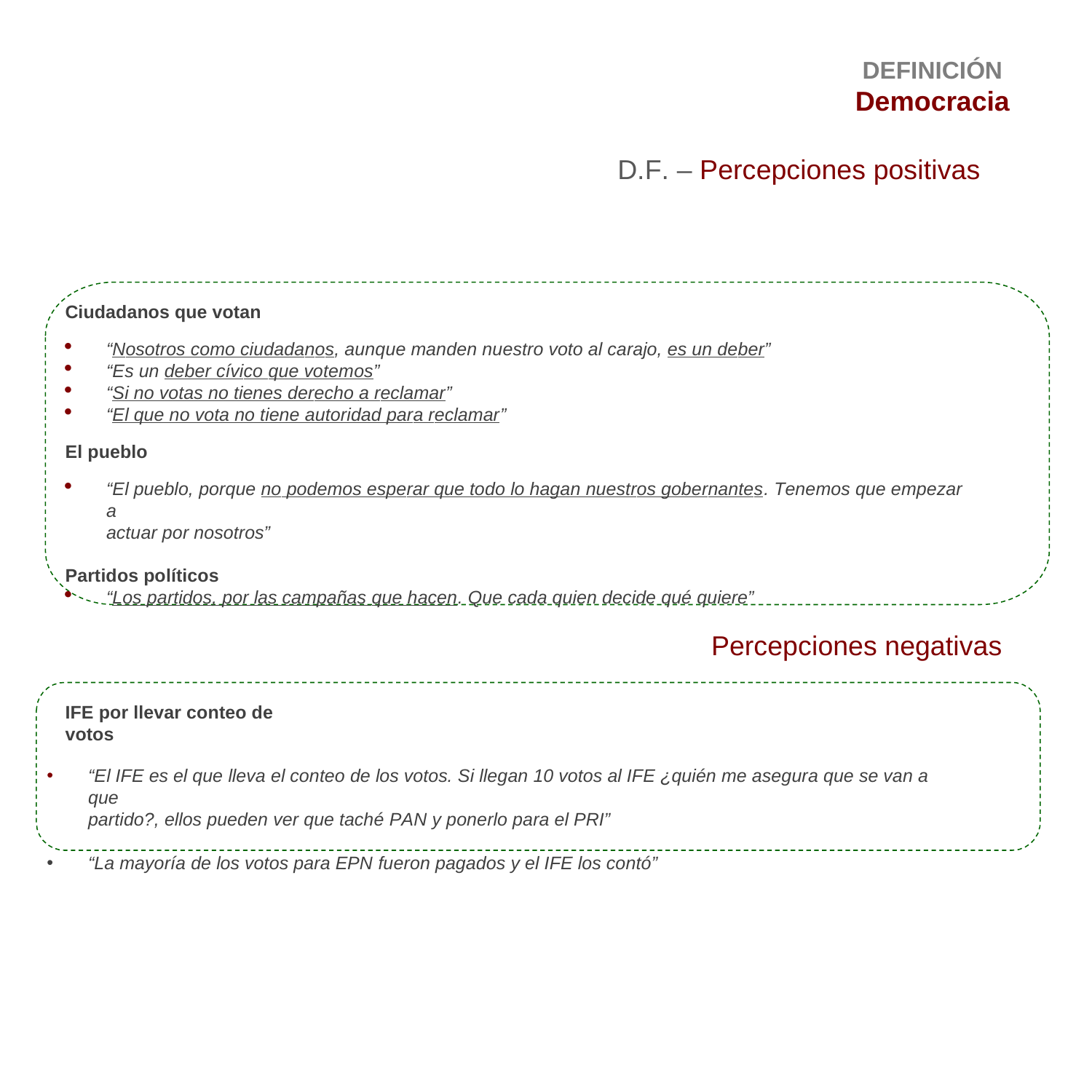

# DEFINICIÓN Democracia
D.F. – Percepciones positivas

Ciudadanos que votan

“Nosotros como ciudadanos, aunque manden nuestro voto al carajo, es un deber”
“Es un deber cívico que votemos”
“Si no votas no tienes derecho a reclamar”
“El que no vota no tiene autoridad para reclamar”

El pueblo

“El pueblo, porque no podemos esperar que todo lo hagan nuestros gobernantes. Tenemos que empezar a
actuar por nosotros”

Partidos políticos
“Los partidos, por las campañas que hacen. Que cada quien decide qué quiere”
Percepciones negativas

IFE por llevar conteo de votos
“El IFE es el que lleva el conteo de los votos. Si llegan 10 votos al IFE ¿quién me asegura que se van a que
partido?, ellos pueden ver que taché PAN y ponerlo para el PRI”

“La mayoría de los votos para EPN fueron pagados y el IFE los contó”